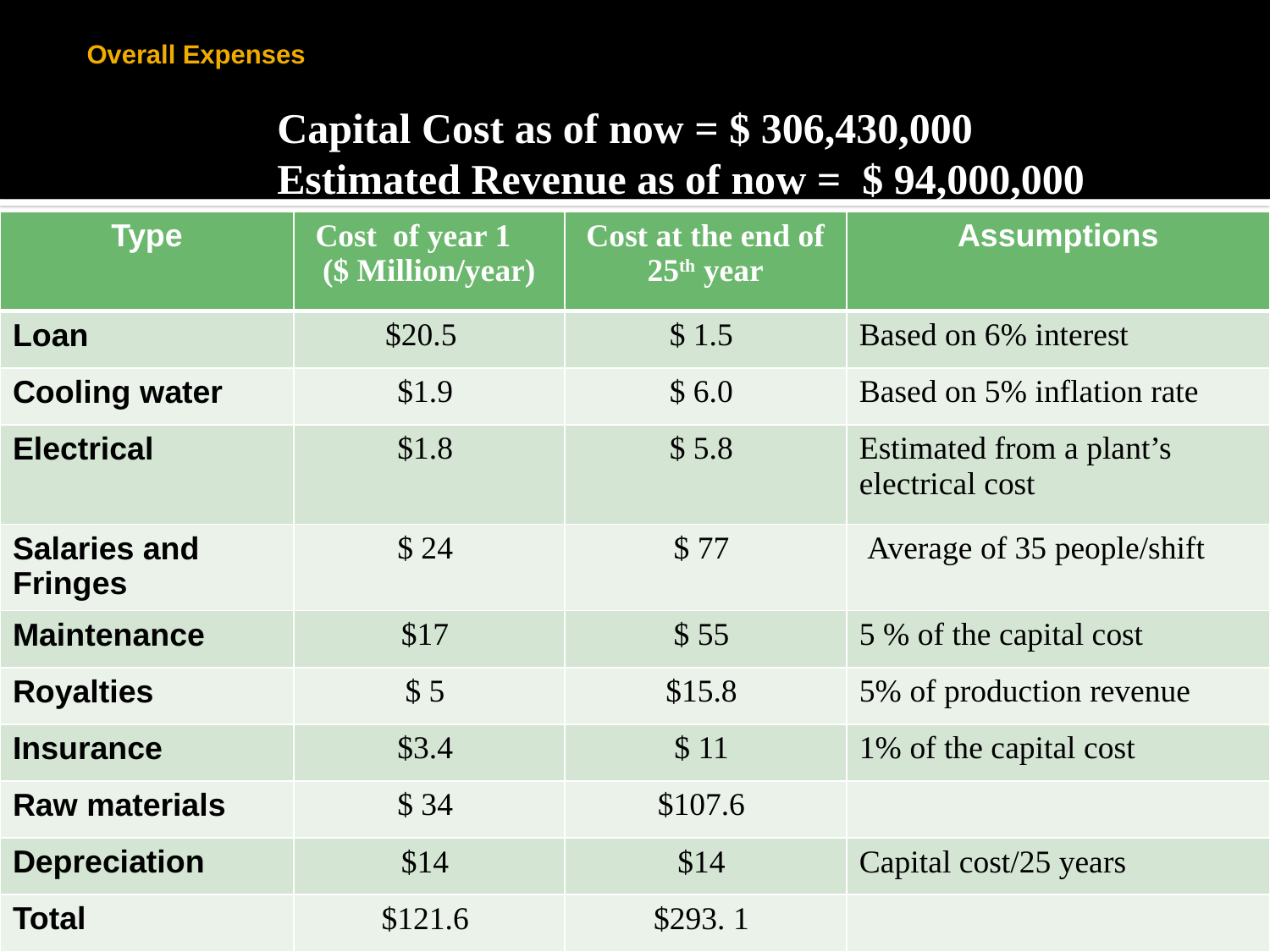

# Overall Expenses
Capital Cost as of now = $ 306,430,000
Estimated Revenue as of now =  $ 94,000,000
| Type | Cost of year 1 ($ Million/year) | Cost at the end of 25th year | Assumptions |
| --- | --- | --- | --- |
| Loan | $20.5 | $ 1.5 | Based on 6% interest |
| Cooling water | $1.9 | $ 6.0 | Based on 5% inflation rate |
| Electrical | $1.8 | $ 5.8 | Estimated from a plant’s electrical cost |
| Salaries and Fringes | $ 24 | $ 77 | Average of 35 people/shift |
| Maintenance | $17 | $ 55 | 5 % of the capital cost |
| Royalties | $ 5 | $15.8 | 5% of production revenue |
| Insurance | $3.4 | $ 11 | 1% of the capital cost |
| Raw materials | $ 34 | $107.6 |  |
| Depreciation | $14 | $14 | Capital cost/25 years |
| Total | $121.6 | $293. 1 |  |
25